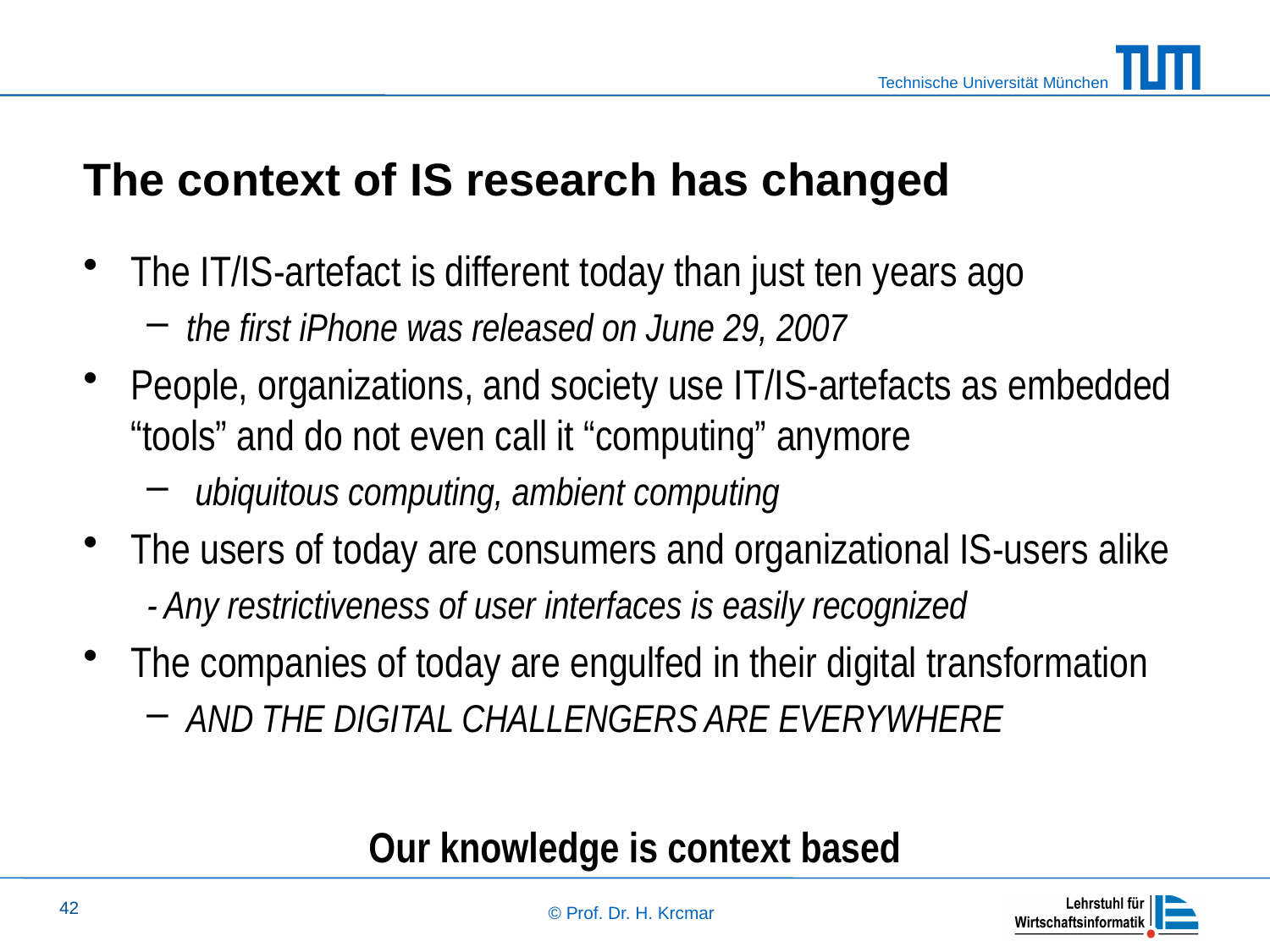

# The context of IS research has changed
The IT/IS-artefact is different today than just ten years ago
the first iPhone was released on June 29, 2007
People, organizations, and society use IT/IS-artefacts as embedded “tools” and do not even call it “computing” anymore
 ubiquitous computing, ambient computing
The users of today are consumers and organizational IS-users alike
- Any restrictiveness of user interfaces is easily recognized
The companies of today are engulfed in their digital transformation
AND THE DIGITAL CHALLENGERS ARE EVERYWHERE

Our knowledge is context based